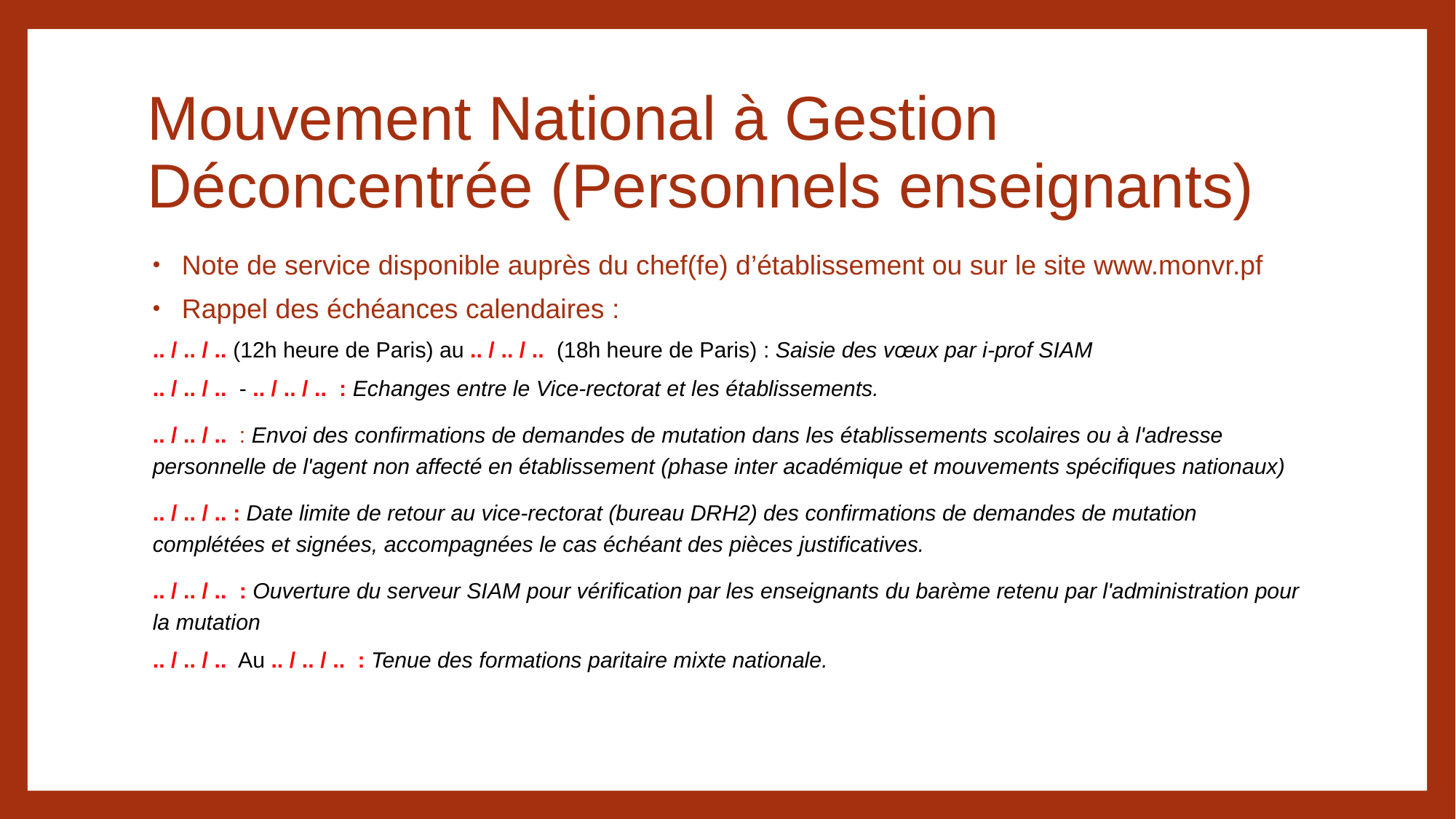

# Mouvement National à Gestion Déconcentrée (Personnels enseignants)
 Note de service disponible auprès du chef(fe) d’établissement ou sur le site www.monvr.pf
 Rappel des échéances calendaires :
.. / .. / .. (12h heure de Paris) au .. / .. / ..  (18h heure de Paris) : Saisie des vœux par i-prof SIAM
.. / .. / ..  - .. / .. / ..  : Echanges entre le Vice-rectorat et les établissements.
.. / .. / ..  : Envoi des confirmations de demandes de mutation dans les établissements scolaires ou à l'adresse personnelle de l'agent non affecté en établissement (phase inter académique et mouvements spécifiques nationaux)
.. / .. / .. : Date limite de retour au vice-rectorat (bureau DRH2) des confirmations de demandes de mutation complétées et signées, accompagnées le cas échéant des pièces justificatives.
.. / .. / ..  : Ouverture du serveur SIAM pour vérification par les enseignants du barème retenu par l'administration pour la mutation
.. / .. / ..  Au .. / .. / ..  : Tenue des formations paritaire mixte nationale.